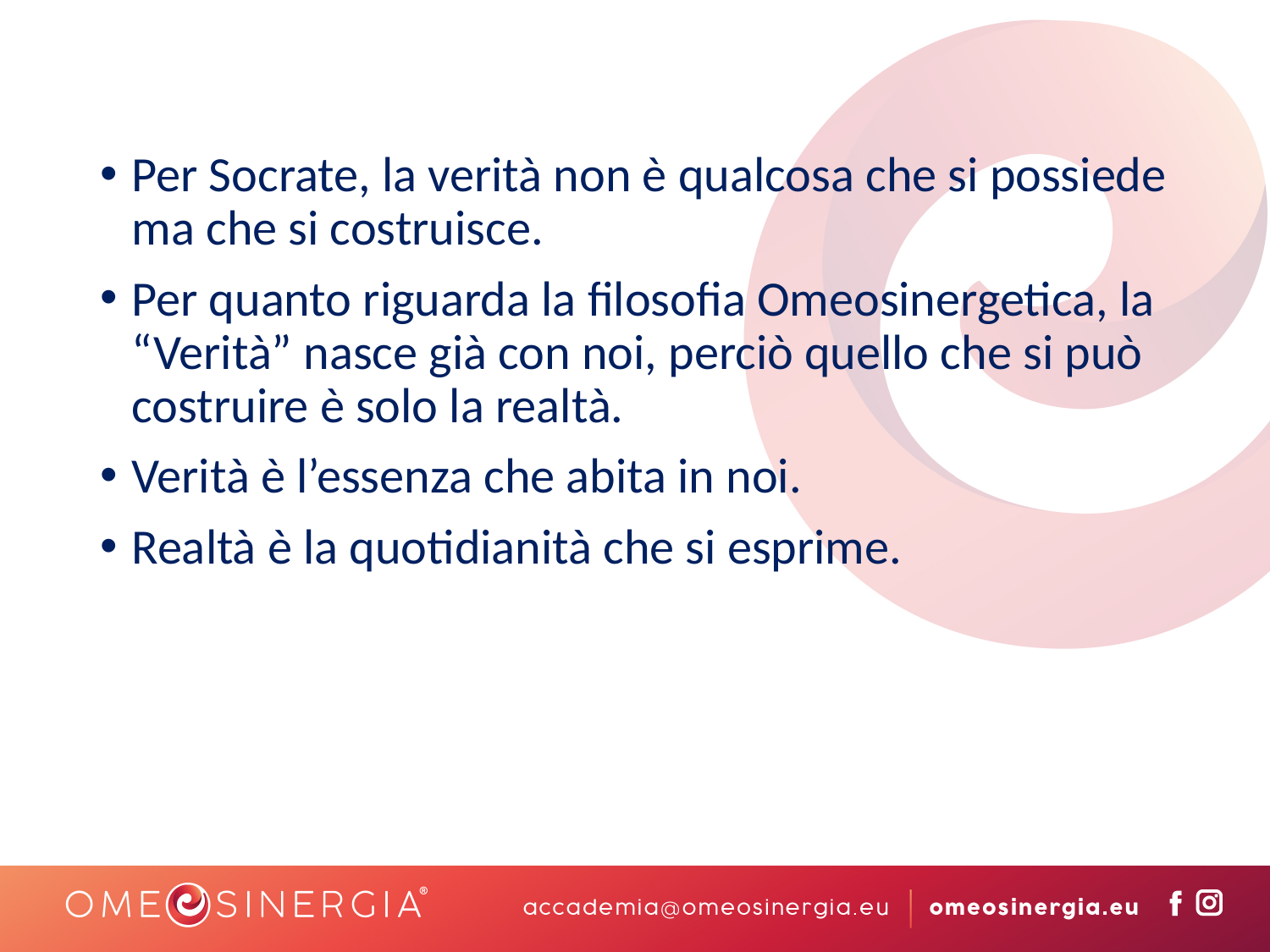

Per Socrate, la verità non è qualcosa che si possiede ma che si costruisce.
Per quanto riguarda la filosofia Omeosinergetica, la “Verità” nasce già con noi, perciò quello che si può costruire è solo la realtà.
Verità è l’essenza che abita in noi.
Realtà è la quotidianità che si esprime.